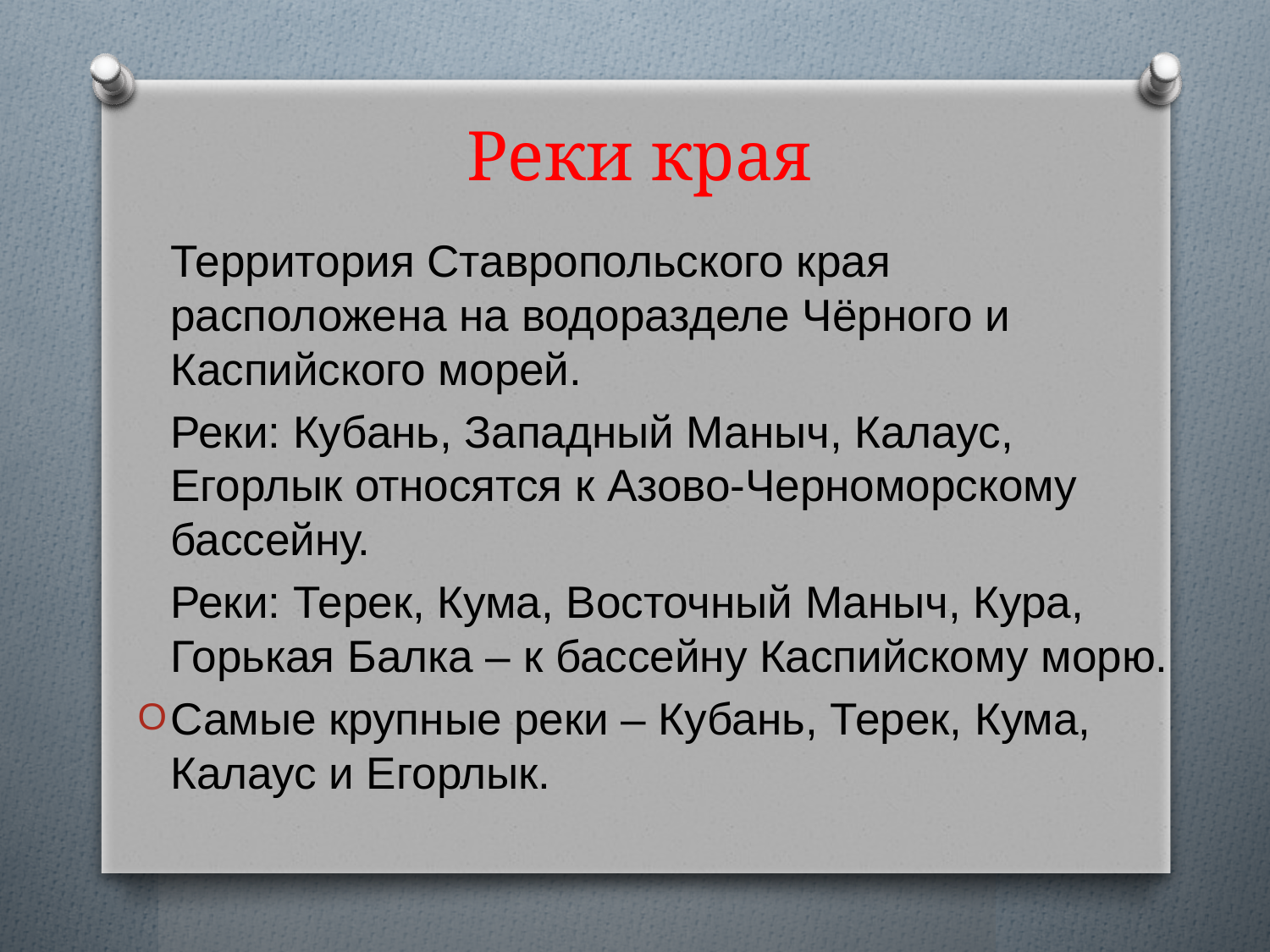

# Реки края
Территория Ставропольского края расположена на водоразделе Чёрного и Каспийского морей.
Реки: Кубань, Западный Маныч, Калаус, Егорлык относятся к Азово-Черноморскому бассейну.
Реки: Терек, Кума, Восточный Маныч, Кура, Горькая Балка – к бассейну Каспийскому морю.
Самые крупные реки – Кубань, Терек, Кума, Калаус и Егорлык.